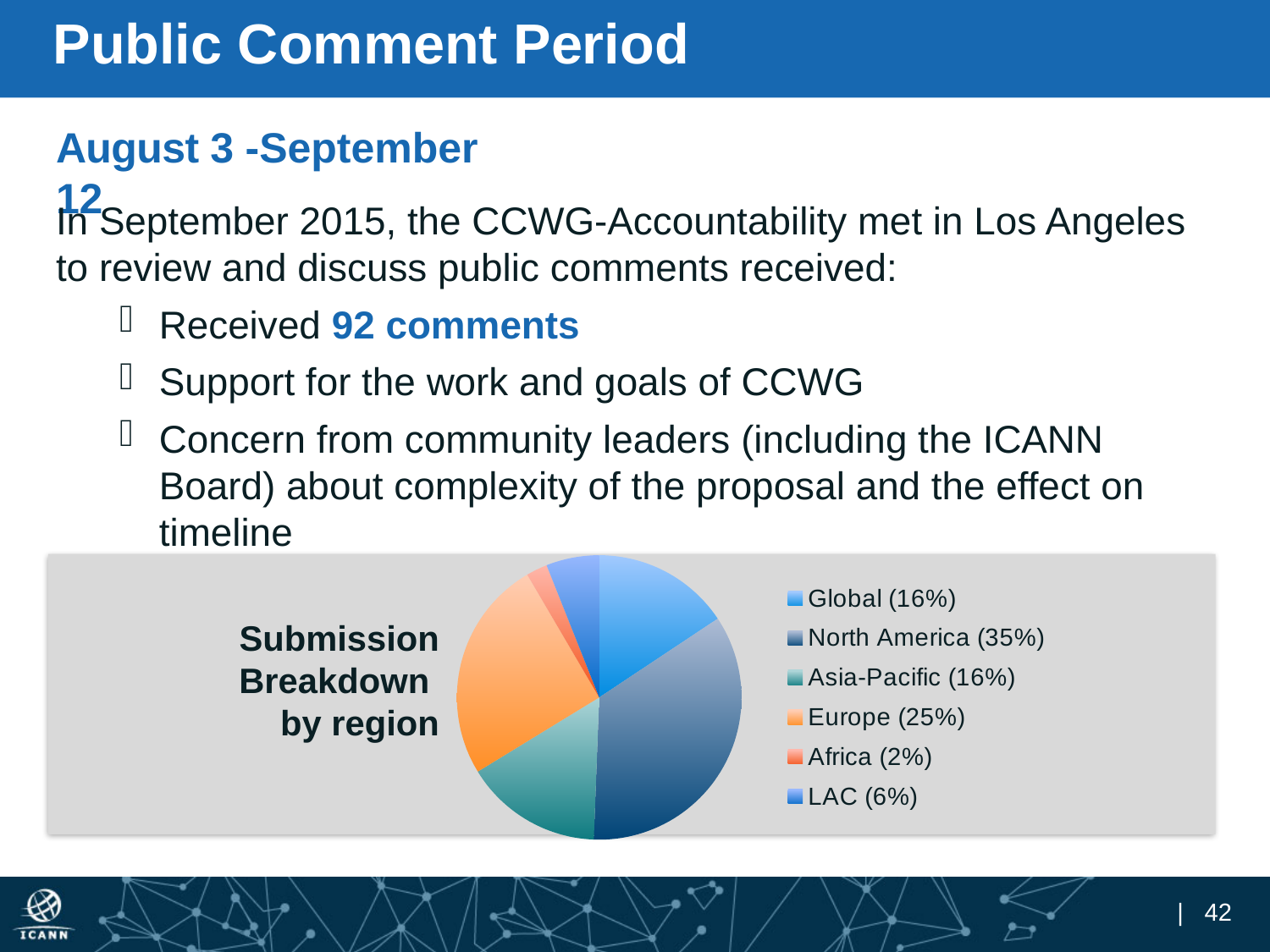

# Public Comment Period
August 3 -September 12
In September 2015, the CCWG-Accountability met in Los Angeles to review and discuss public comments received:
Received 92 comments
Support for the work and goals of CCWG
Concern from community leaders (including the ICANN Board) about complexity of the proposal and the effect on timeline

21
Europe

29
North America

13
Asia Pacific &
Oceania

2
Africa

### Chart

| Category | Column1 |
|---|---|
| Global (16%) | 13.0 |
| North America (35%) | 29.0 |
| Asia-Pacific (16%) | 13.0 |
| Europe (25%) | 21.0 |
| Africa (2%) | 2.0 |
| LAC (6%) | 5.0 |

5
Latin America &
Caribbean
Submission Breakdown
by region
Submission Breakdown
by region
13
International
Includes ICANN SO/AC, Constituencies, etc.